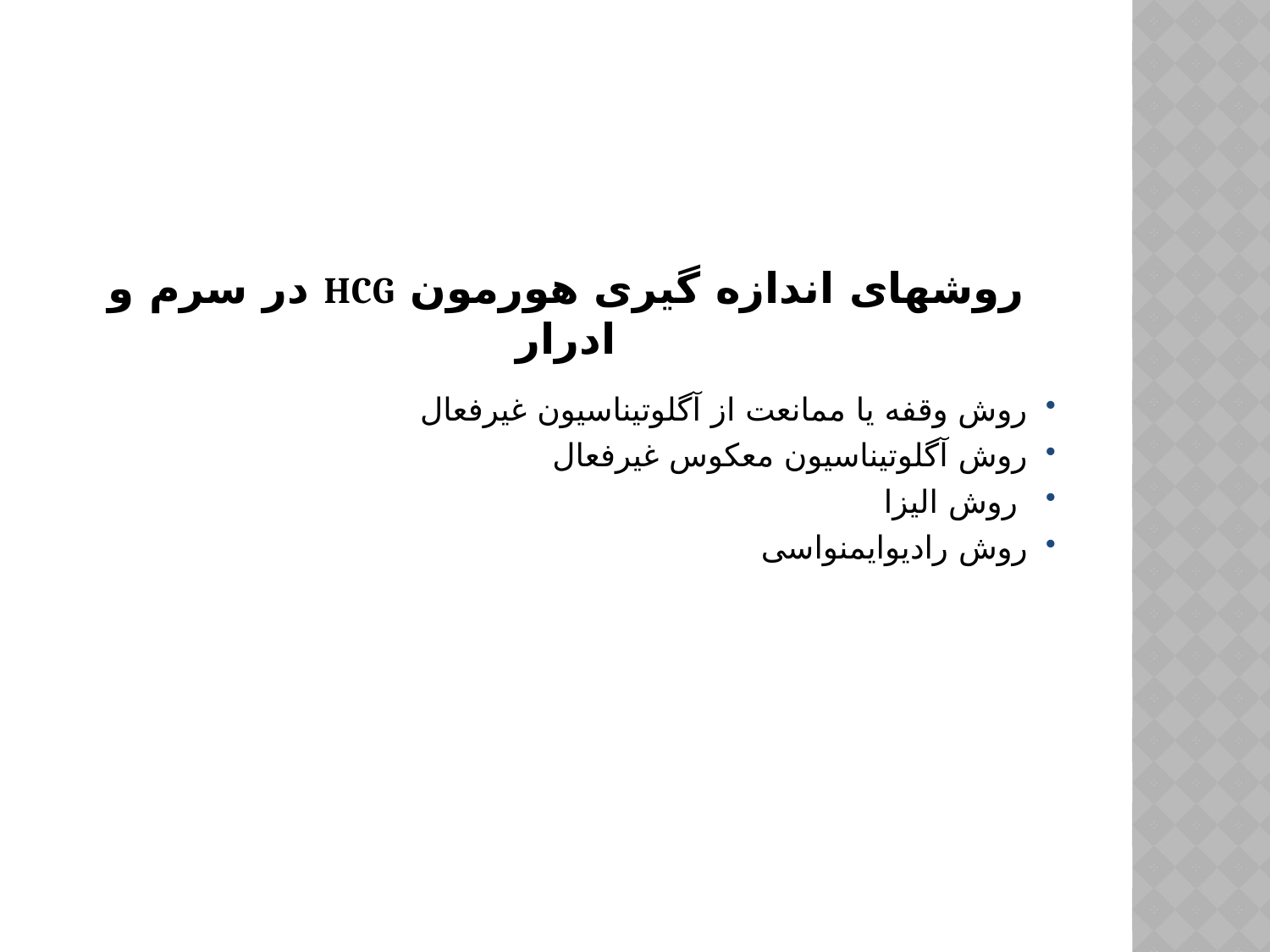

# روشهای اندازه گیری هورمون hCG در سرم و ادرار
روش وقفه يا ممانعت از آگلوتيناسيون غيرفعال
روش آگلوتيناسيون معکوس غيرفعال
 روش اليزا
روش راديوايمنواسی